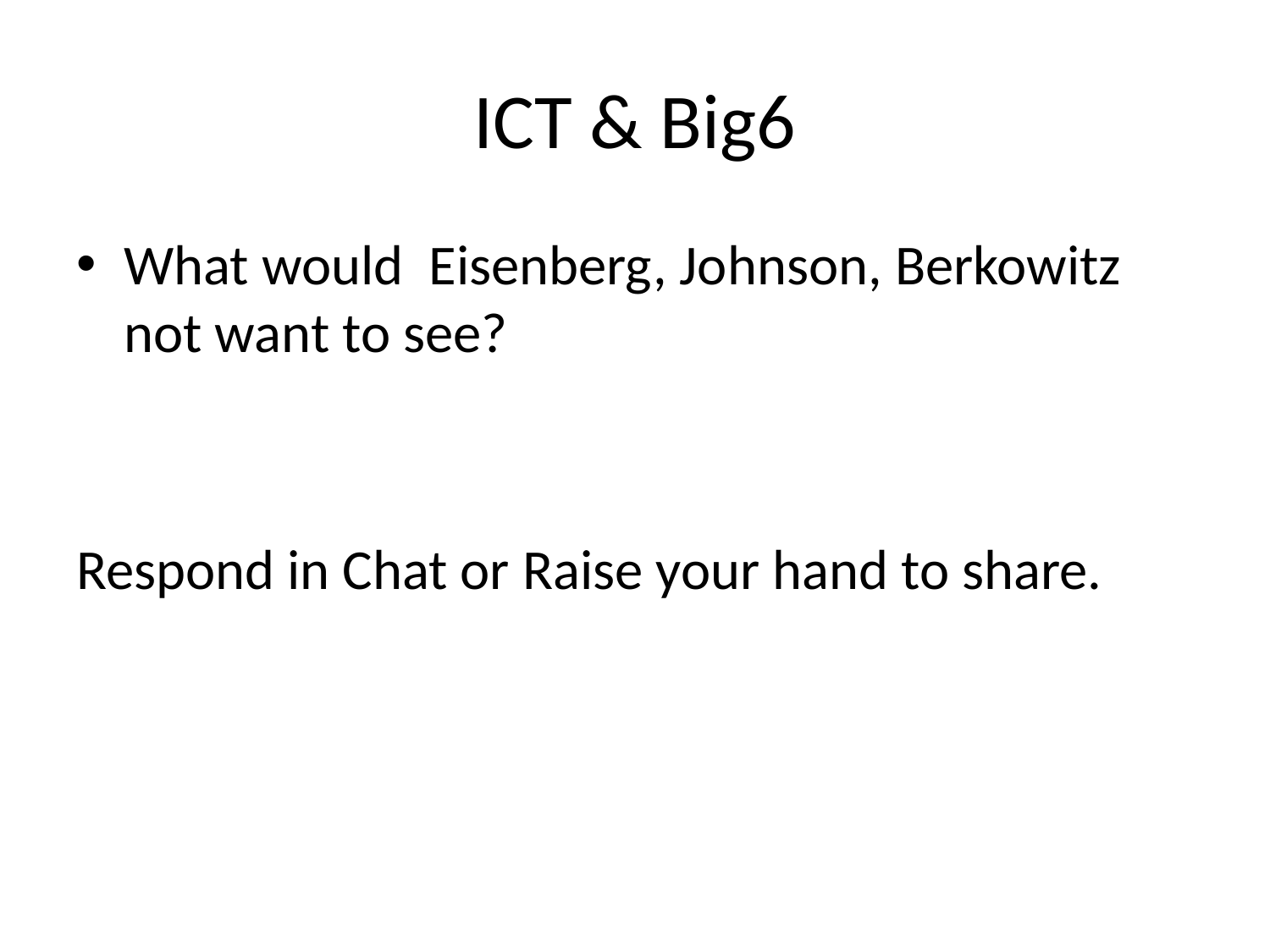

# ICT & Big6
What would  Eisenberg, Johnson, Berkowitz not want to see?

Respond in Chat or Raise your hand to share.